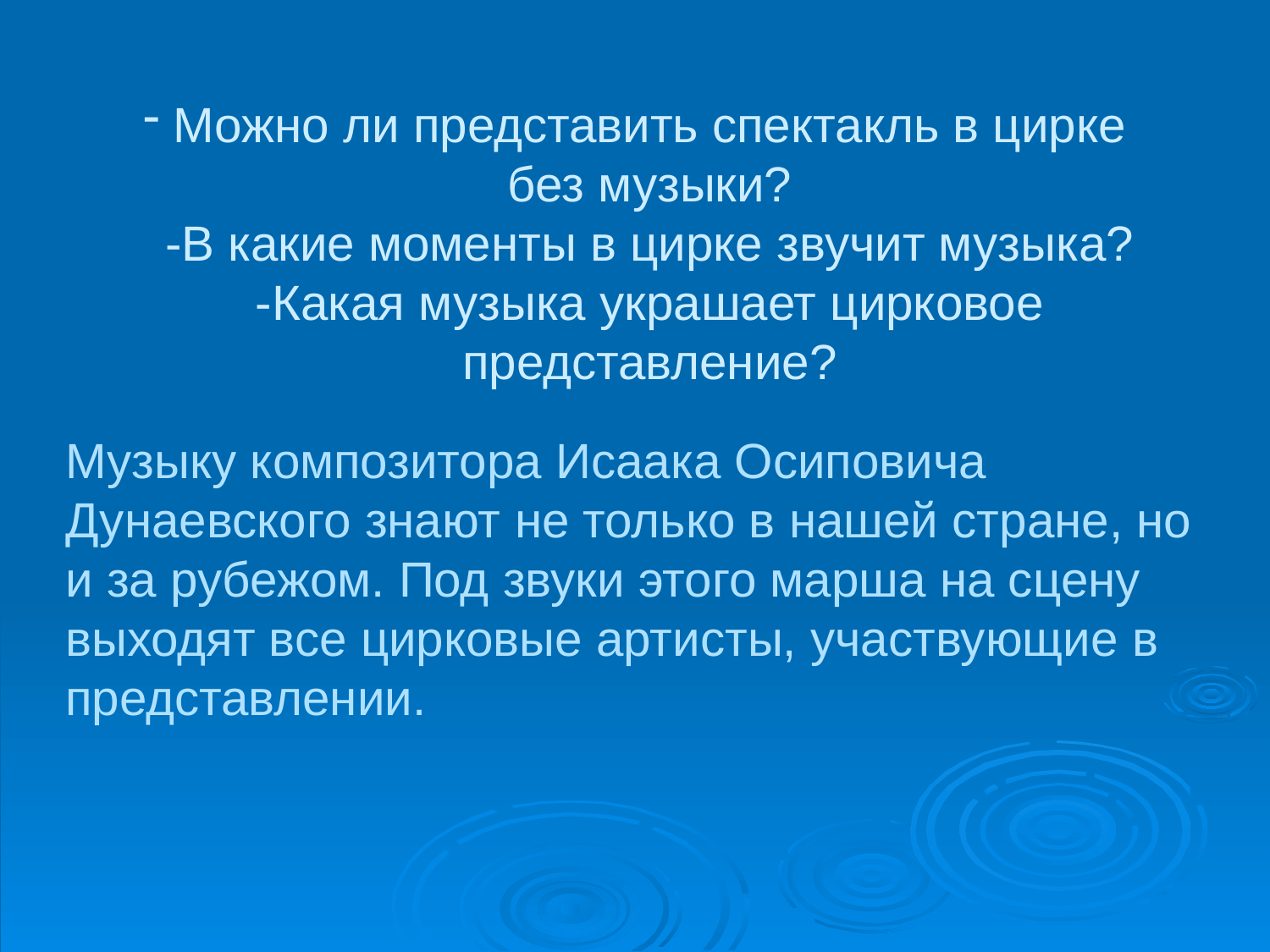

# Можно ли представить спектакль в цирке без музыки? -В какие моменты в цирке звучит музыка? -Какая музыка украшает цирковое представление?
Музыку композитора Исаака Осиповича Дунаевского знают не только в нашей стране, но и за рубежом. Под звуки этого марша на сцену выходят все цирковые артисты, участвующие в представлении.